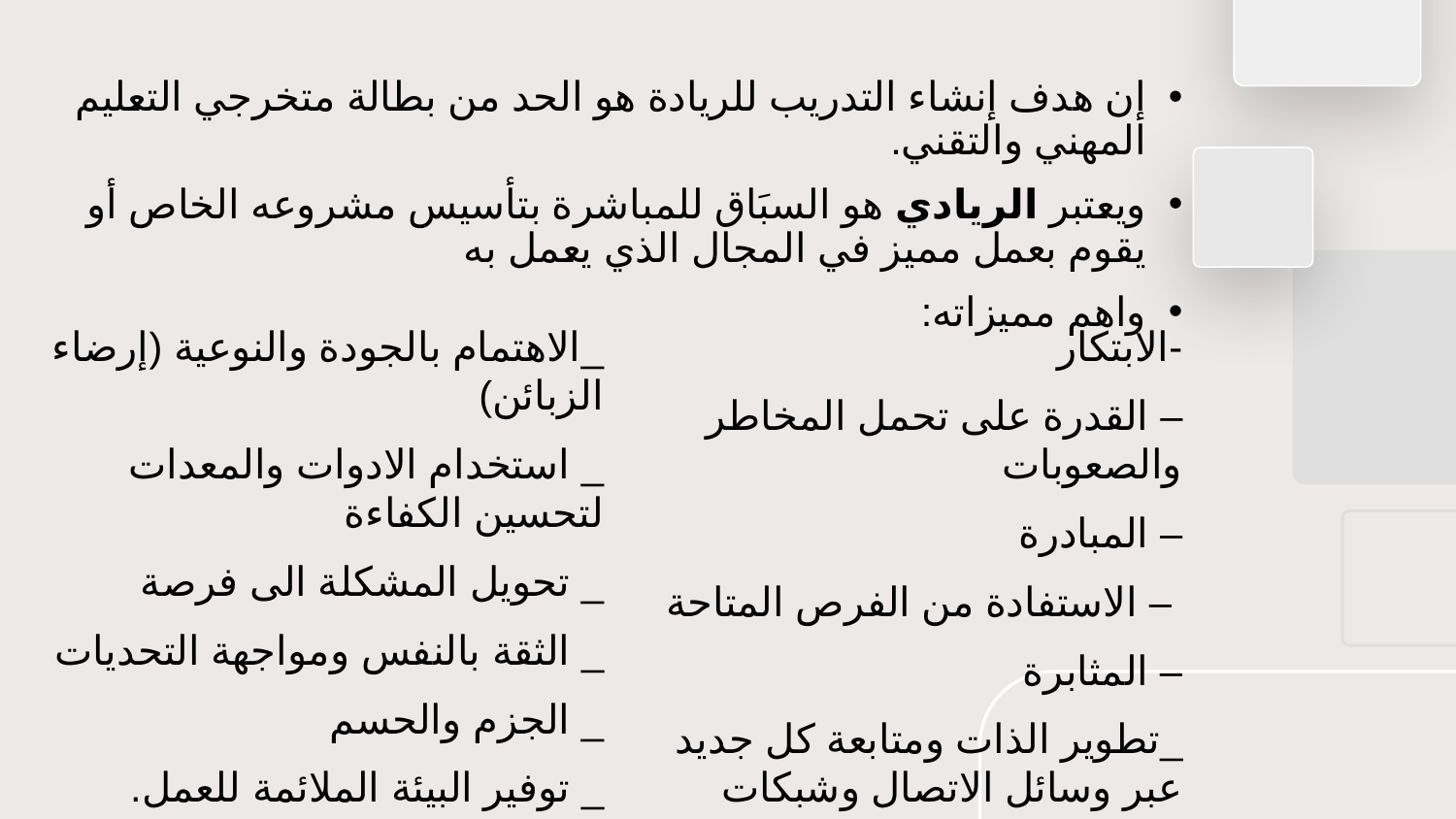

إن هدف إنشاء التدريب للريادة هو الحد من بطالة متخرجي التعليم المهني والتقني.
ويعتبر الريادي هو السبَاق للمباشرة بتأسيس مشروعه الخاص أو يقوم بعمل مميز في المجال الذي يعمل به
واهم مميزاته:

_الاهتمام بالجودة والنوعية (إرضاء الزبائن)
_ استخدام الادوات والمعدات لتحسين الكفاءة
_ تحويل المشكلة الى فرصة
_ الثقة بالنفس ومواجهة التحديات
_ الجزم والحسم
_ توفير البيئة الملائمة للعمل.
-الابتكار
– القدرة على تحمل المخاطر والصعوبات
– المبادرة
 – الاستفادة من الفرص المتاحة
– المثابرة
_تطوير الذات ومتابعة كل جديد عبر وسائل الاتصال وشبكات المعلومات